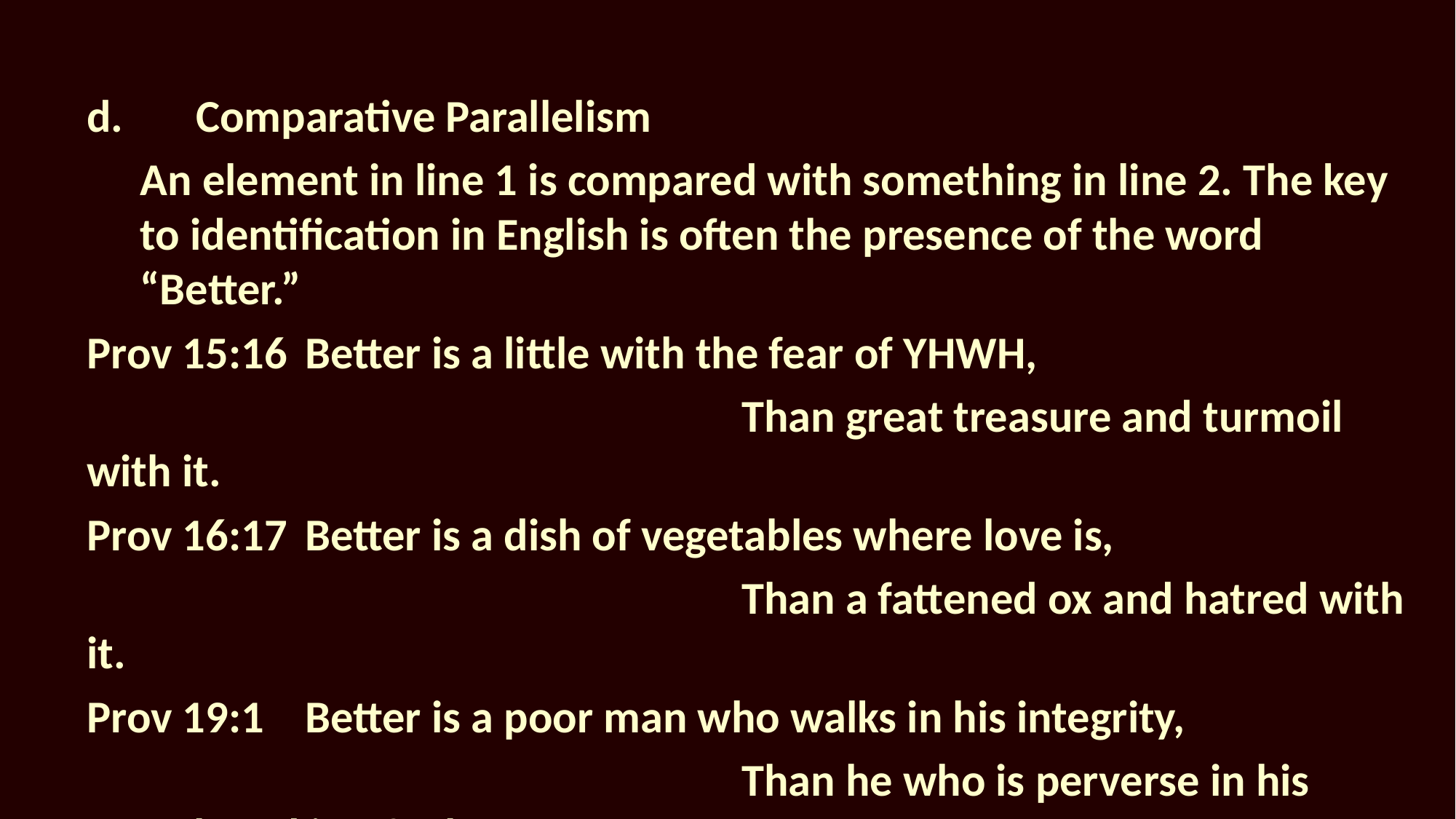

d.	Comparative Parallelism
An element in line 1 is compared with something in line 2. The key to identification in English is often the presence of the word “Better.”
Prov 15:16	Better is a little with the fear of YHWH,
						Than great treasure and turmoil with it.
Prov 16:17	Better is a dish of vegetables where love is,
						Than a fattened ox and hatred with it.
Prov 19:1	Better is a poor man who walks in his integrity,
						Than he who is perverse in his speech and is a fool.
Prov 21:9	It is better to live in a corner of a roof,
						Than in a house shared with a contentious woman.